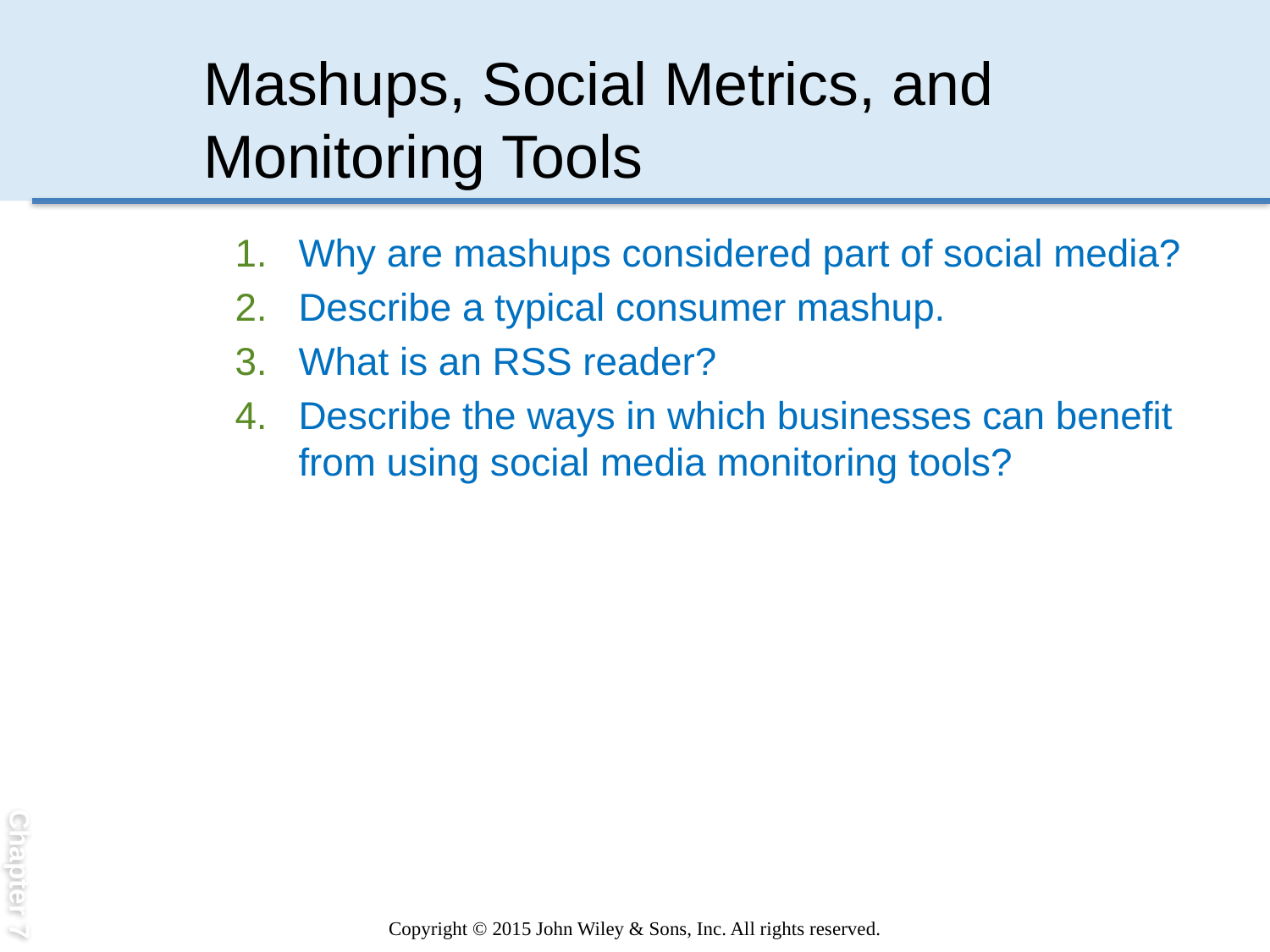

Chapter 7
# Mashups, Social Metrics, and Monitoring Tools
Why are mashups considered part of social media?
Describe a typical consumer mashup.
What is an RSS reader?
Describe the ways in which businesses can benefit from using social media monitoring tools?